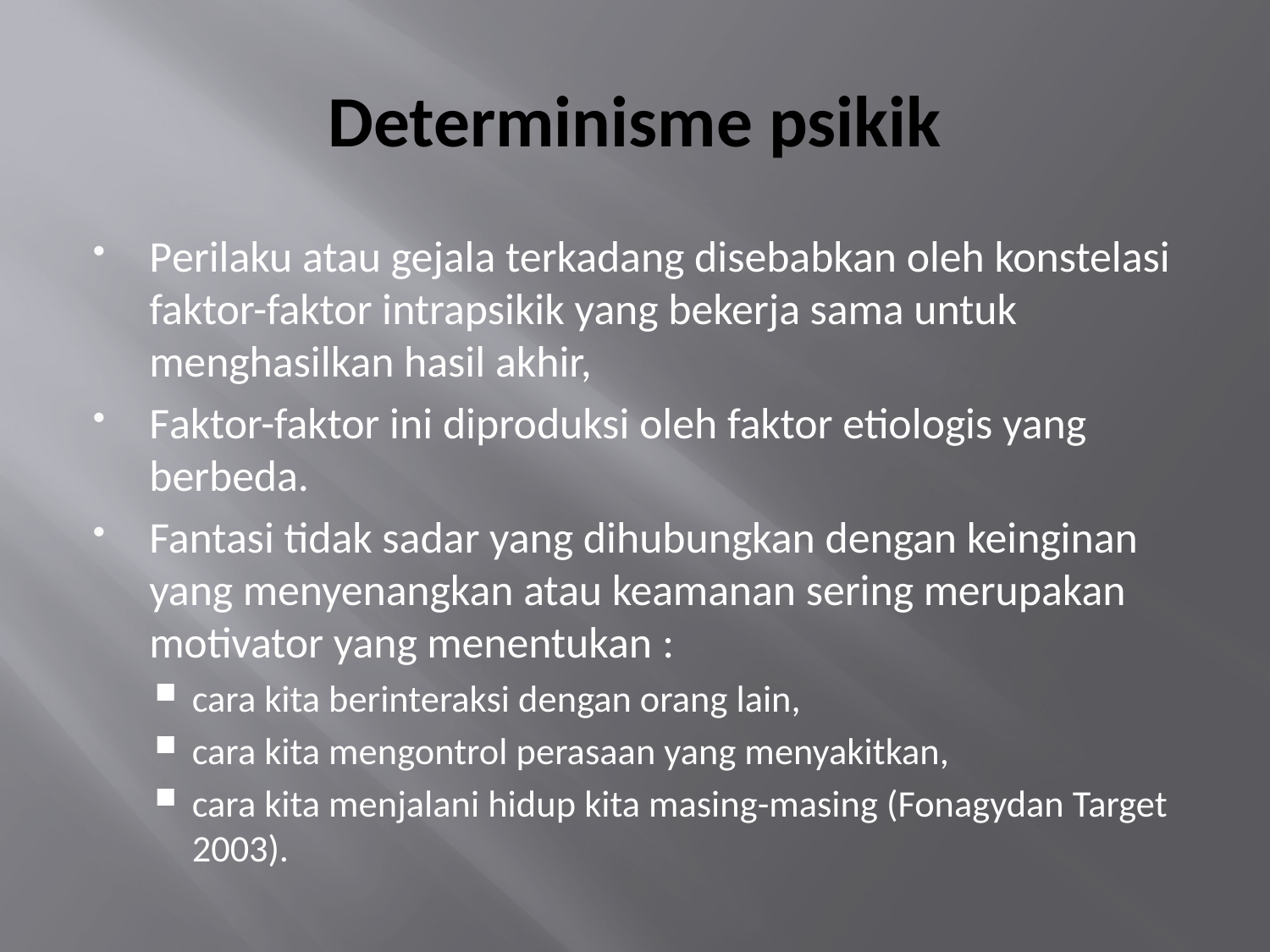

# Determinisme psikik
Perilaku atau gejala terkadang disebabkan oleh konstelasi faktor-faktor intrapsikik yang bekerja sama untuk menghasilkan hasil akhir,
Faktor-faktor ini diproduksi oleh faktor etiologis yang berbeda.
Fantasi tidak sadar yang dihubungkan dengan keinginan yang menyenangkan atau keamanan sering merupakan motivator yang menentukan :
cara kita berinteraksi dengan orang lain,
cara kita mengontrol perasaan yang menyakitkan,
cara kita menjalani hidup kita masing-masing (Fonagydan Target 2003).